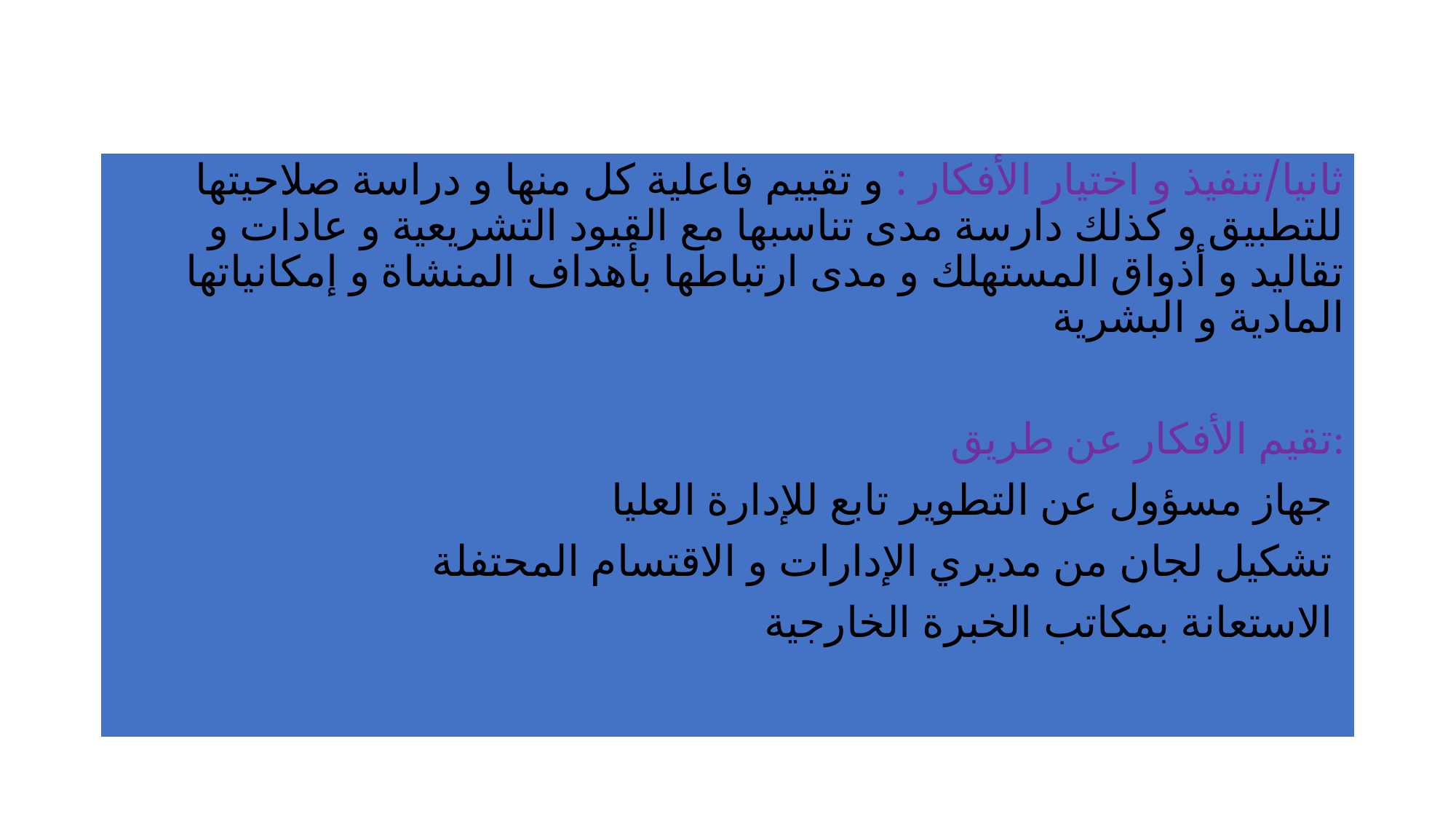

ثانيا/تنفيذ و اختيار الأفكار : و تقييم فاعلية كل منها و دراسة صلاحيتها للتطبيق و كذلك دارسة مدى تناسبها مع القيود التشريعية و عادات و تقاليد و أذواق المستهلك و مدى ارتباطها بأهداف المنشاة و إمكانياتها المادية و البشرية

تقيم الأفكار عن طريق:
جهاز مسؤول عن التطوير تابع للإدارة العليا
تشكيل لجان من مديري الإدارات و الاقتسام المحتفلة
الاستعانة بمكاتب الخبرة الخارجية